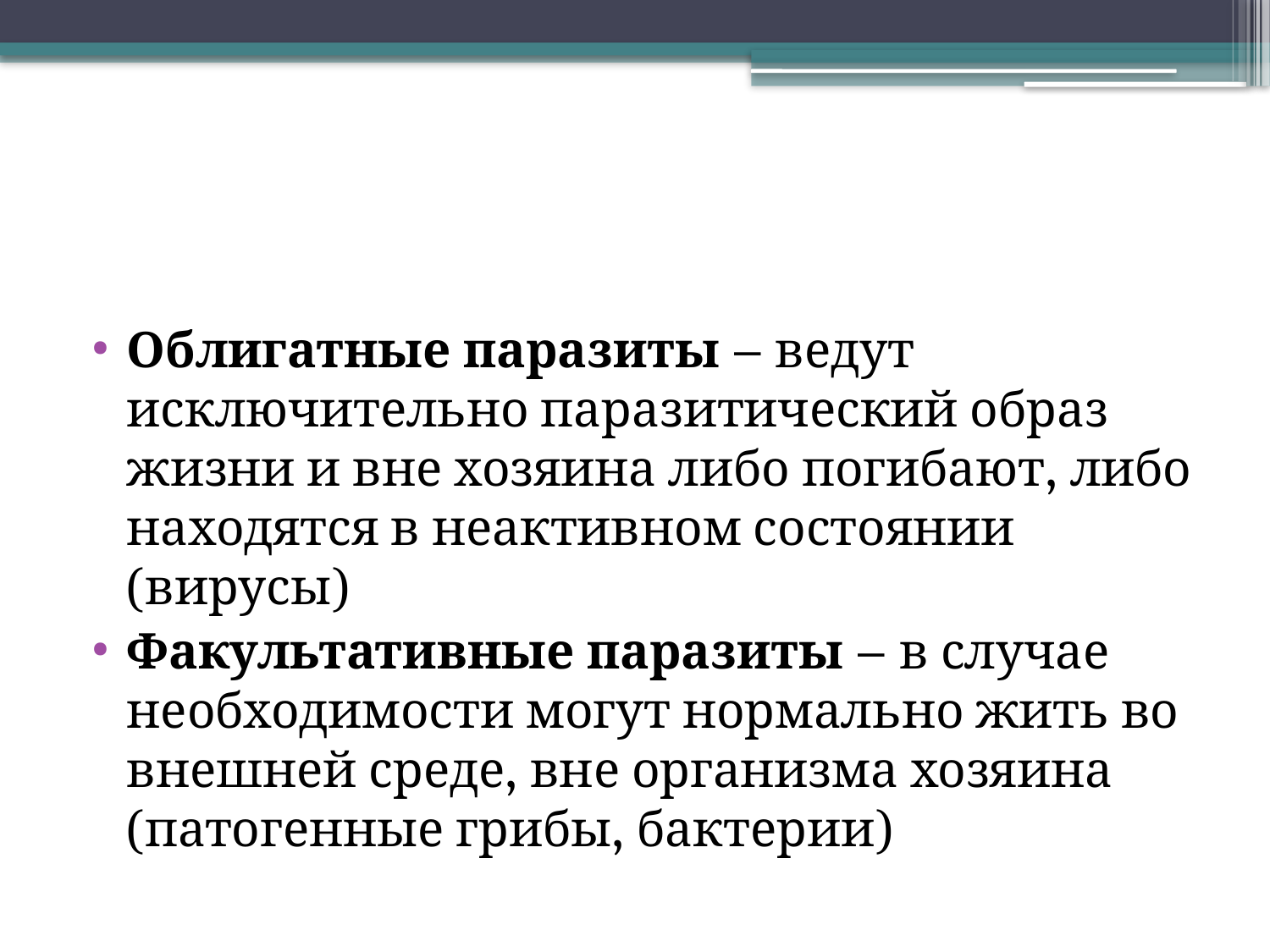

Облигатные паразиты – ведут исключительно паразитический образ жизни и вне хозяина либо погибают, либо находятся в неактивном состоянии (вирусы)
Факультативные паразиты – в случае необходимости могут нормально жить во внешней среде, вне организма хозяина (патогенные грибы, бактерии)